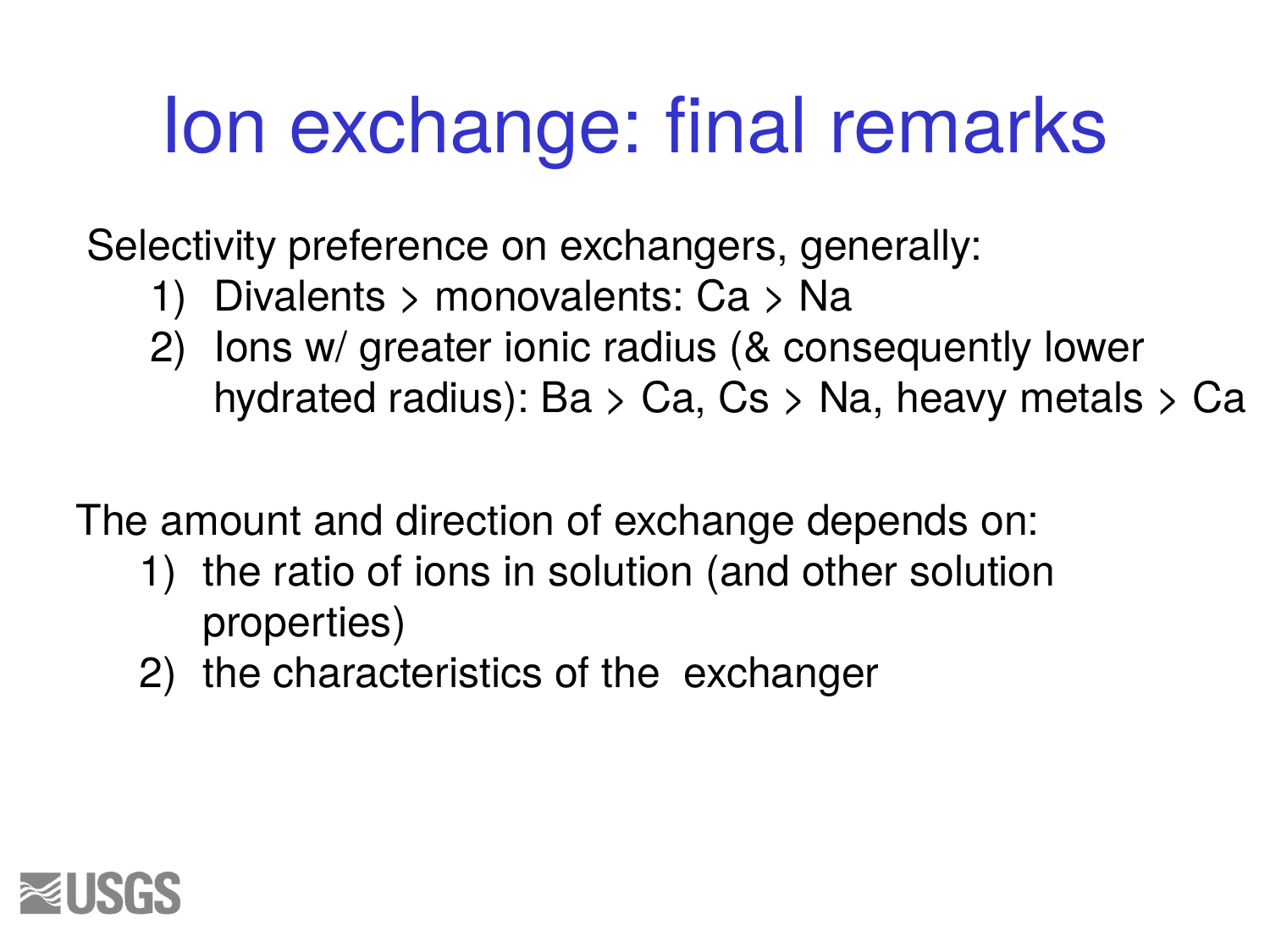

# Ion exchange: final remarks
Selectivity preference on exchangers, generally:
Divalents > monovalents: Ca > Na
Ions w/ greater ionic radius (& consequently lower hydrated radius): Ba > Ca, Cs > Na, heavy metals > Ca
The amount and direction of exchange depends on:
the ratio of ions in solution (and other solution properties)
the characteristics of the  exchanger